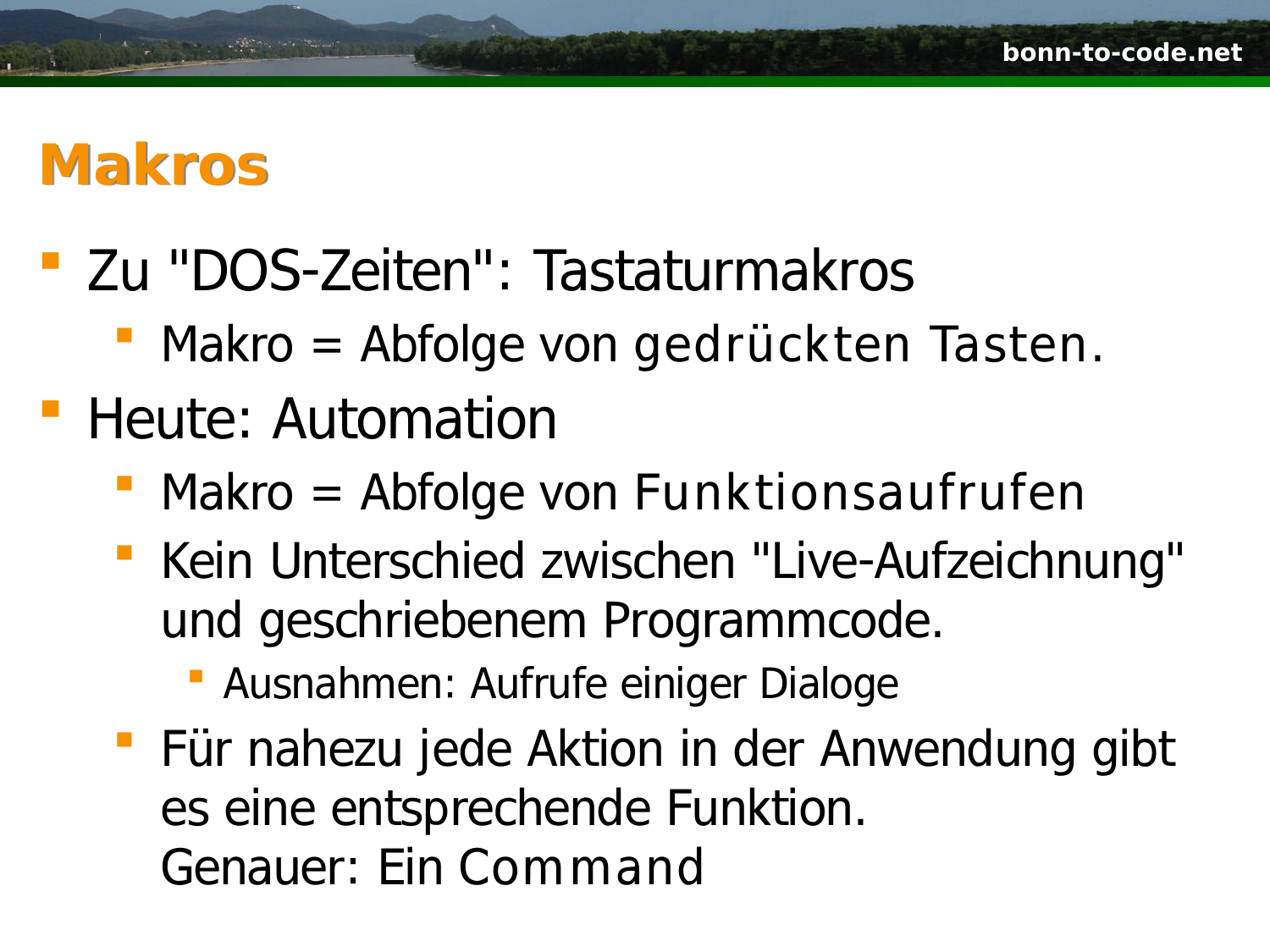

# Makros
Zu "DOS-Zeiten": Tastaturmakros
Makro = Abfolge von gedrückten Tasten.
Heute: Automation
Makro = Abfolge von Funktionsaufrufen
Kein Unterschied zwischen "Live-Aufzeichnung" und geschriebenem Programmcode.
Ausnahmen: Aufrufe einiger Dialoge
Für nahezu jede Aktion in der Anwendung gibt es eine entsprechende Funktion.
Genauer: Ein Command